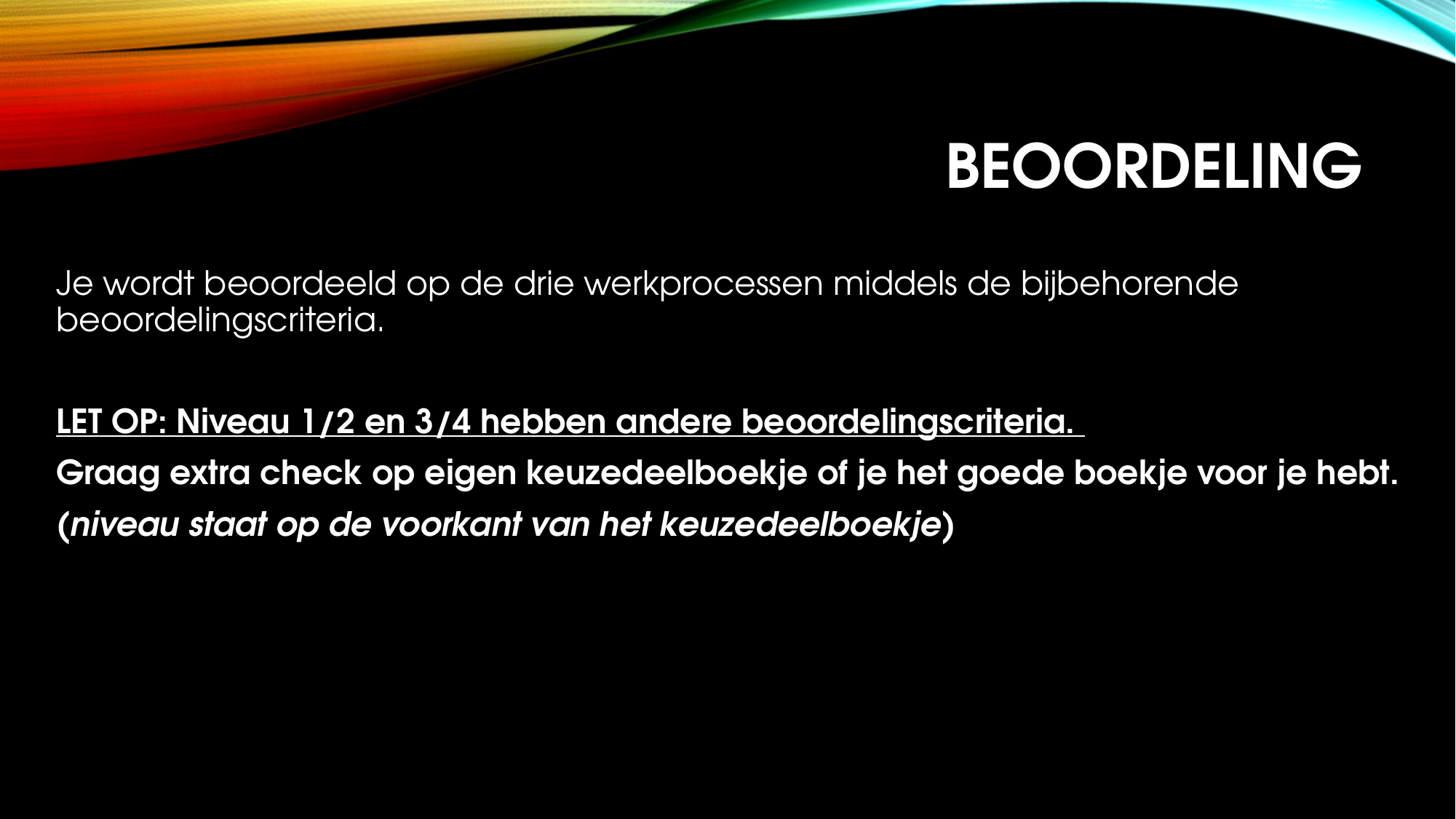

# Beoordeling
Je wordt beoordeeld op de drie werkprocessen middels de bijbehorende beoordelingscriteria.

LET OP: Niveau 1/2 en 3/4 hebben andere beoordelingscriteria.
Graag extra check op eigen keuzedeelboekje of je het goede boekje voor je hebt.
(niveau staat op de voorkant van het keuzedeelboekje)